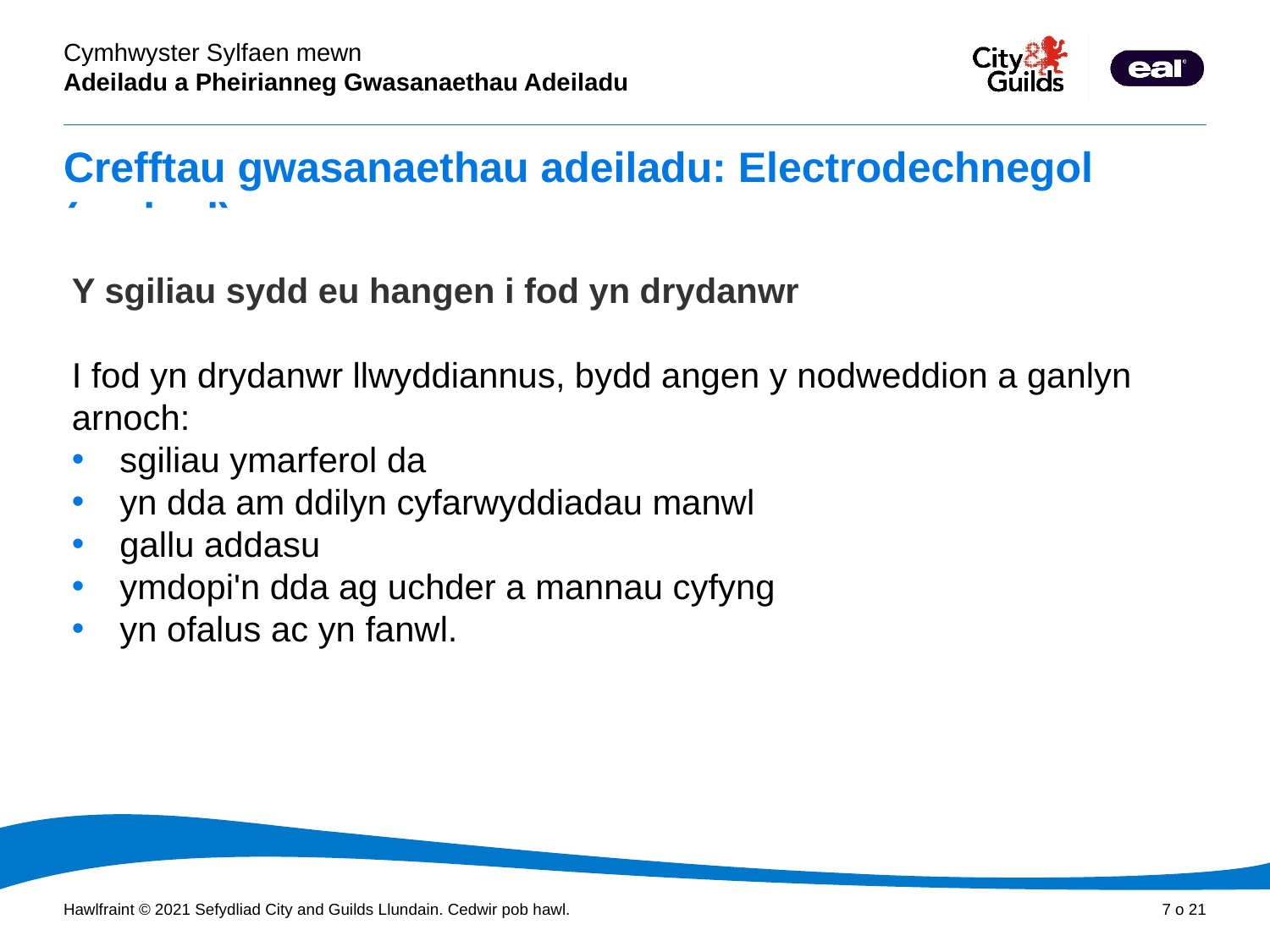

# Crefftau gwasanaethau adeiladu: Electrodechnegol (parhad)
Y sgiliau sydd eu hangen i fod yn drydanwr

I fod yn drydanwr llwyddiannus, bydd angen y nodweddion a ganlyn arnoch:
sgiliau ymarferol da
yn dda am ddilyn cyfarwyddiadau manwl
gallu addasu
ymdopi'n dda ag uchder a mannau cyfyng
yn ofalus ac yn fanwl.